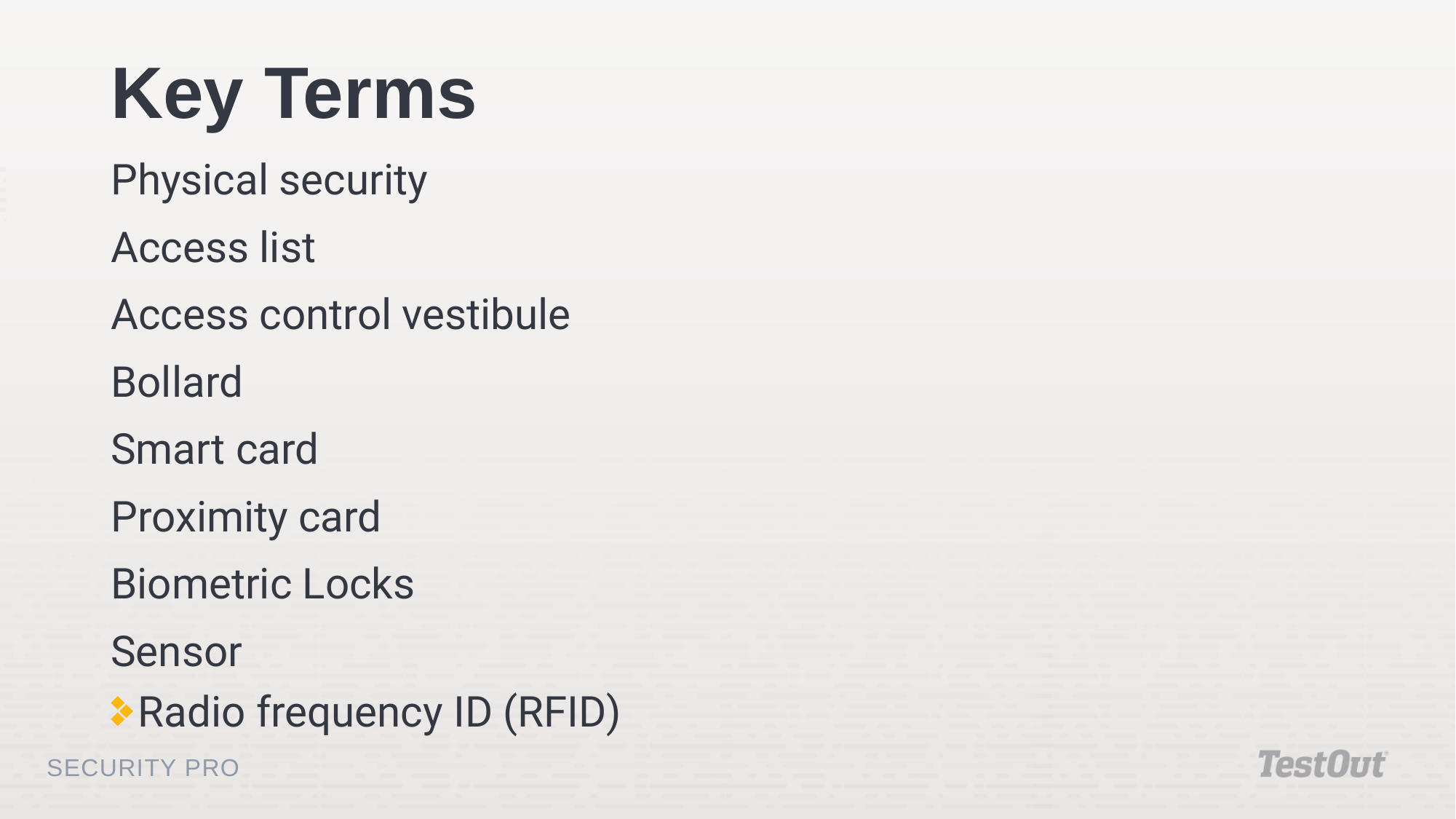

# Key Terms
Physical security
Access list
Access control vestibule
Bollard
Smart card
Proximity card
Biometric Locks
Sensor
Radio frequency ID (RFID)
Security Pro